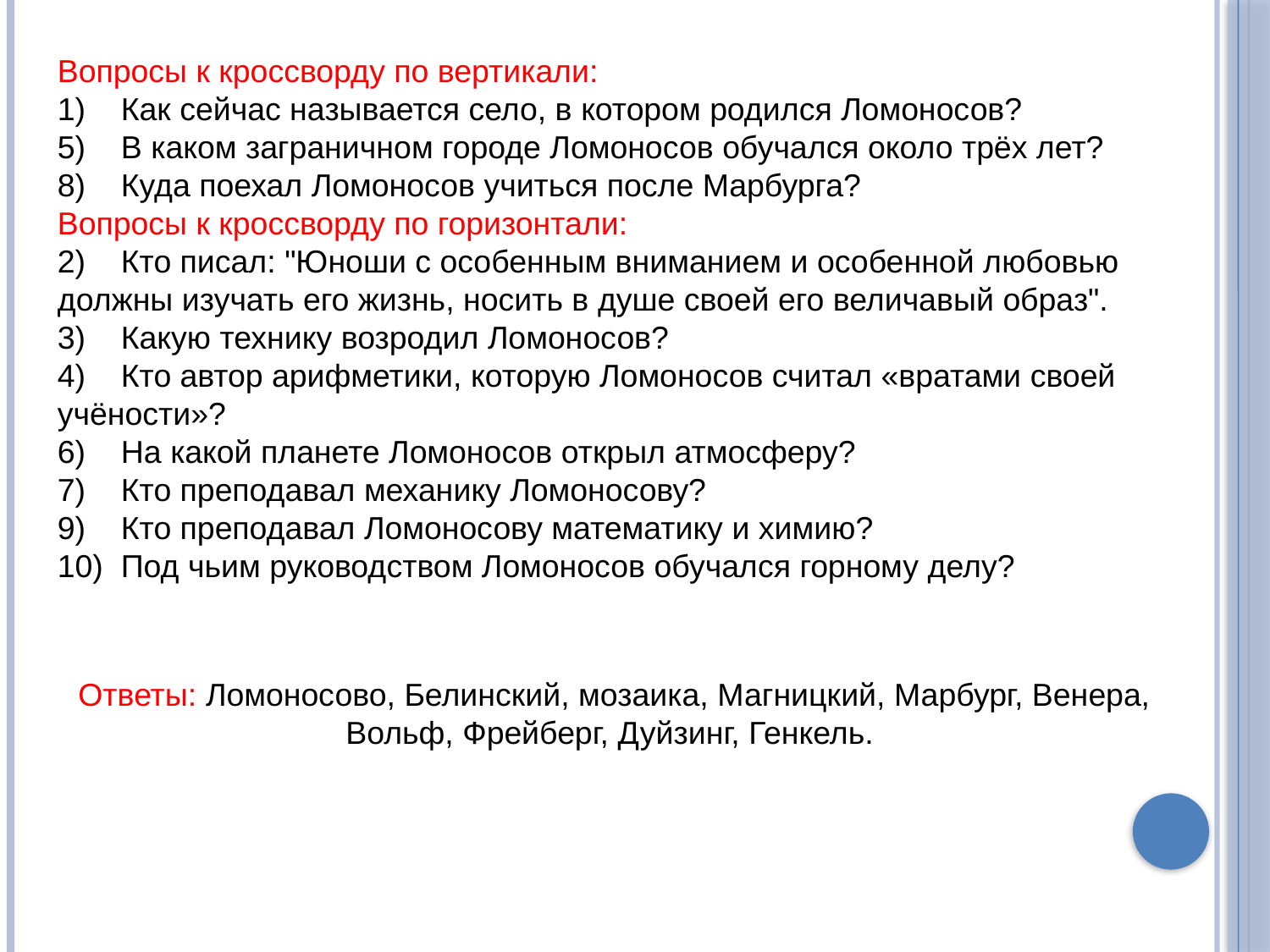

Вопросы к кроссворду по вертикали:
1)    Как сейчас называется село, в котором родился Ломоносов?
5)    В каком заграничном городе Ломоносов обучался около трёх лет?
8)    Куда поехал Ломоносов учиться после Марбурга?
Вопросы к кроссворду по горизонтали:
2)    Кто писал: "Юноши с особенным вниманием и особенной любовью должны изучать его жизнь, носить в душе своей его величавый образ".
3)    Какую технику возродил Ломоносов?
4)    Кто автор арифметики, которую Ломоносов считал «вратами своей учёности»?
6)    На какой планете Ломоносов открыл атмосферу?
7)    Кто преподавал механику Ломоносову?
9)    Кто преподавал Ломоносову математику и химию?
10)  Под чьим руководством Ломоносов обучался горному делу?
 Ответы: Ломоносово, Белинский, мозаика, Магницкий, Марбург, Венера, Вольф, Фрейберг, Дуйзинг, Генкель.